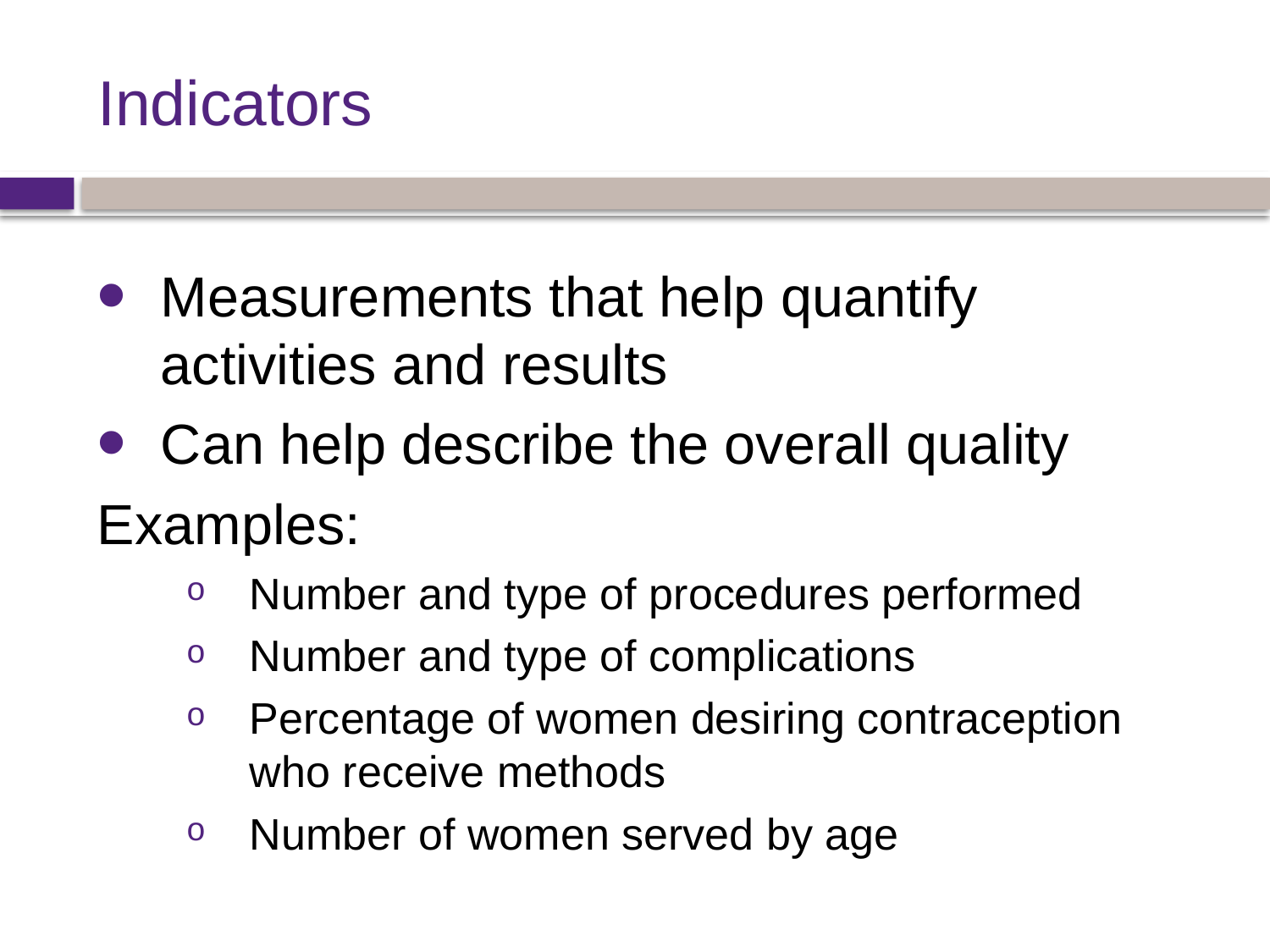

# Indicators
Measurements that help quantify activities and results
Can help describe the overall quality
Examples:
Number and type of procedures performed
Number and type of complications
Percentage of women desiring contraception who receive methods
Number of women served by age